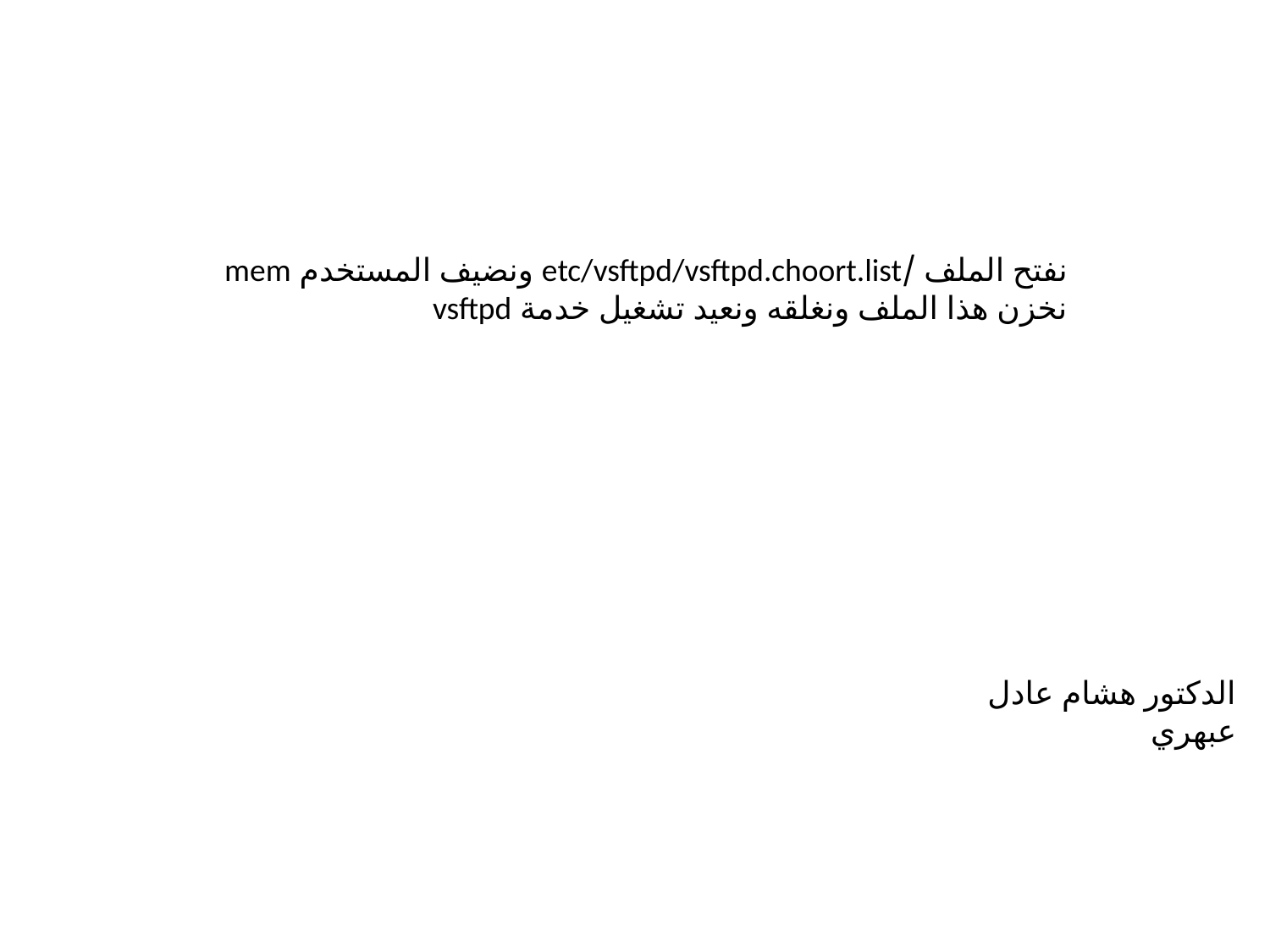

نفتح الملف /etc/vsftpd/vsftpd.choort.list ونضيف المستخدم mem
نخزن هذا الملف ونغلقه ونعيد تشغيل خدمة vsftpd
الدكتور هشام عادل عبهري